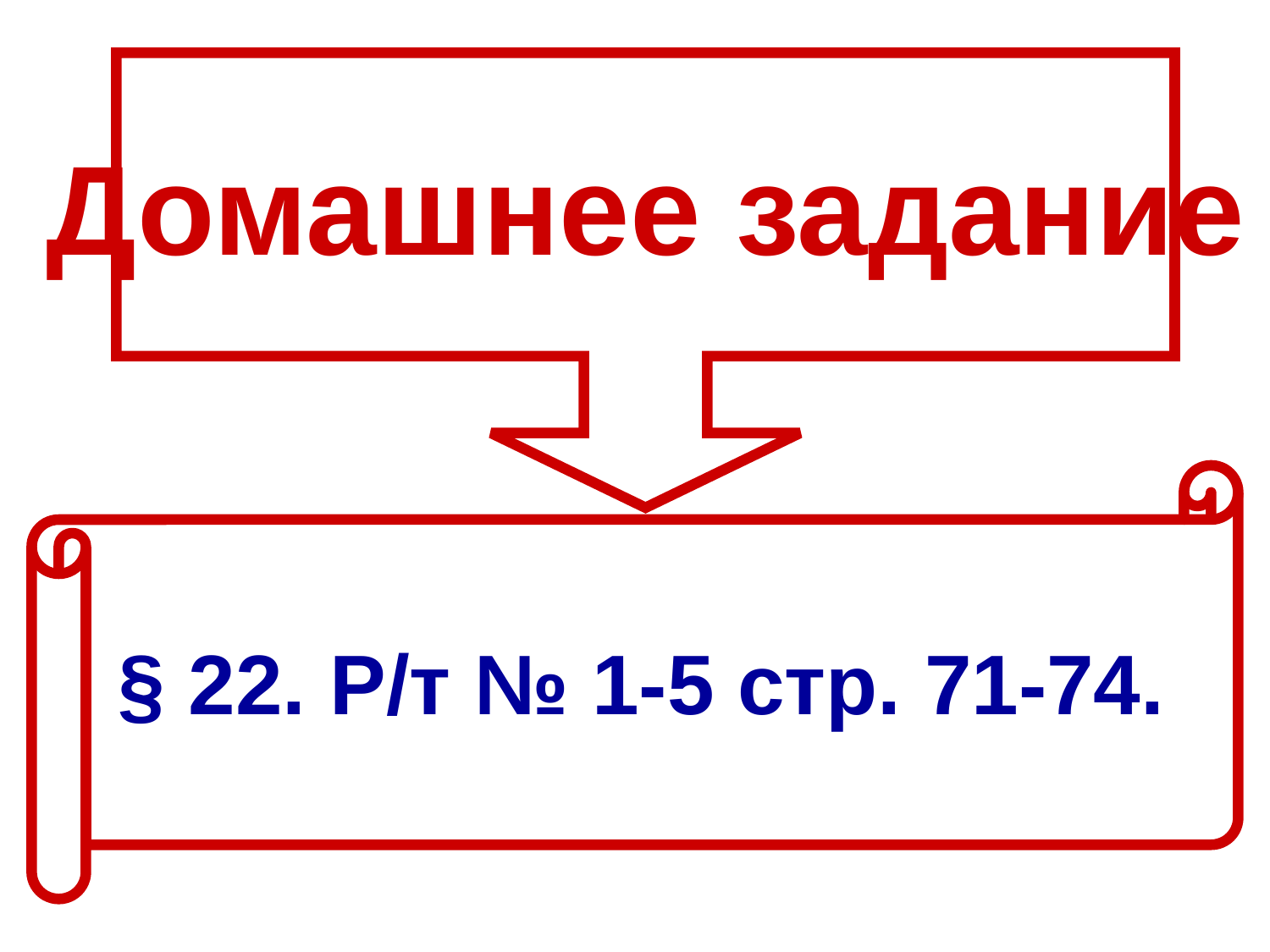

Домашнее задание

§ 22. Р/т № 1-5 стр. 71-74.